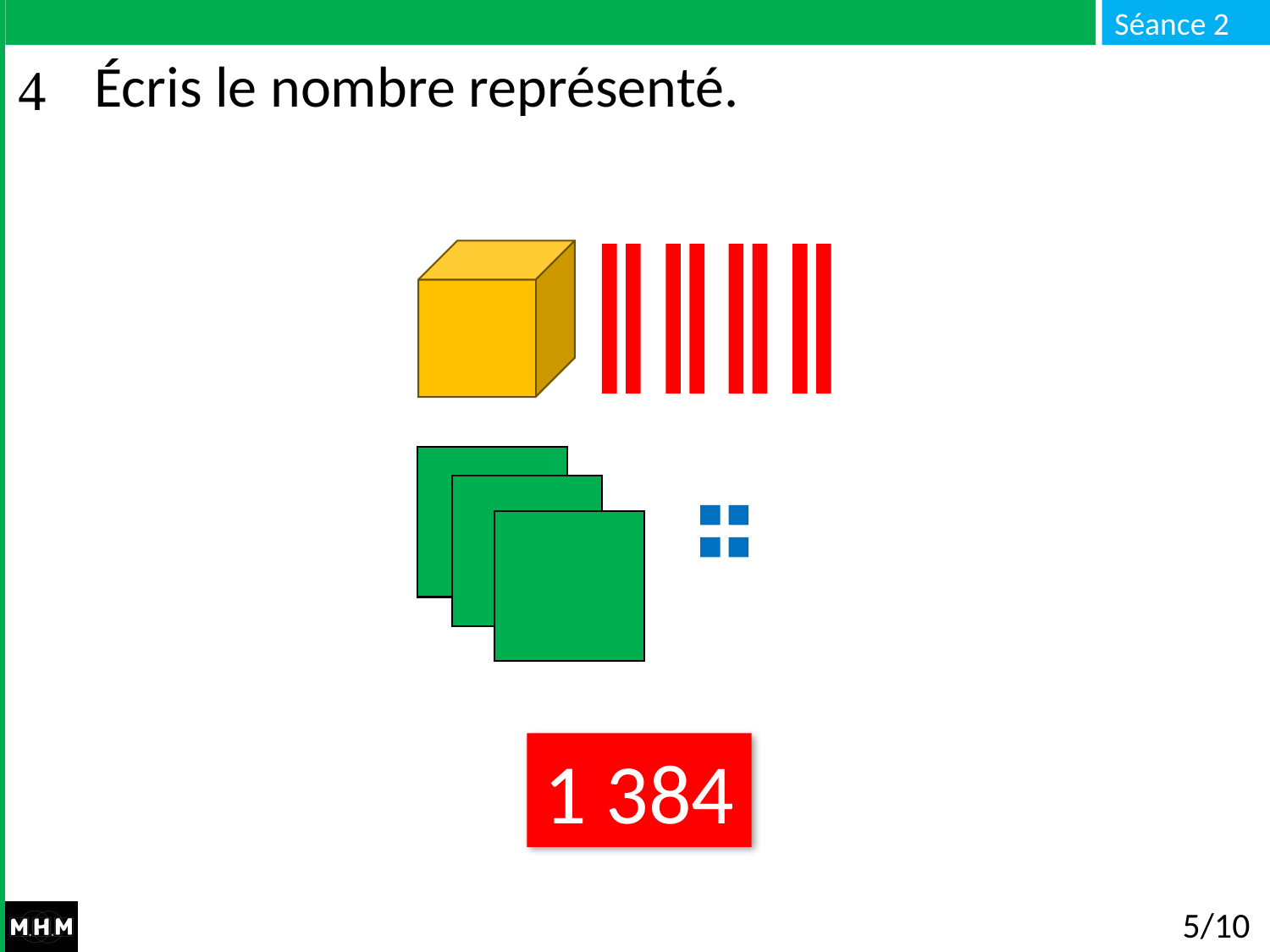

# Écris le nombre représenté.

1 384
5/10